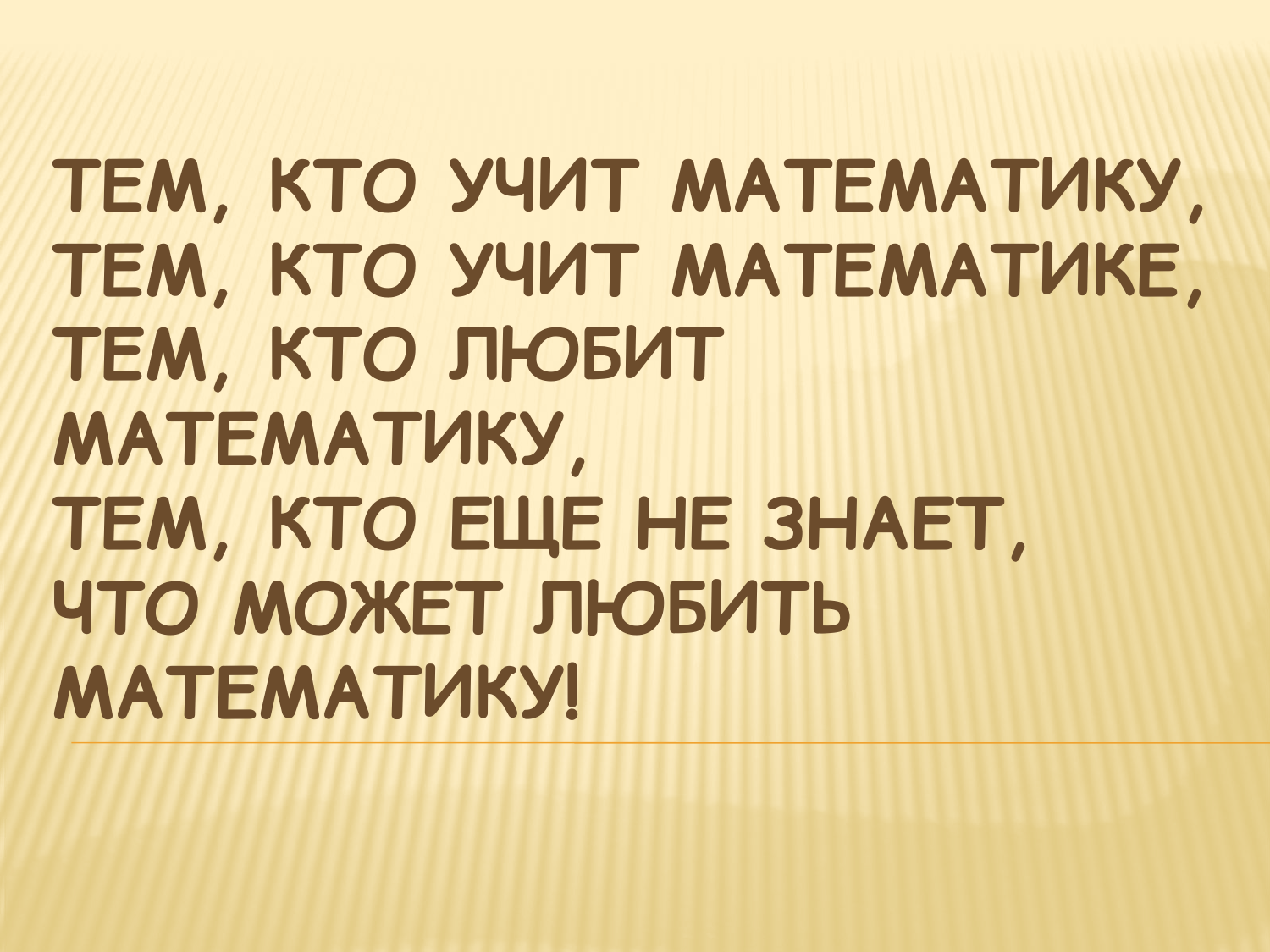

# Тем, кто учит математику, Тем, кто учит математике, Тем, кто любит математику, Тем, кто еще не знает, Что может любить математику!